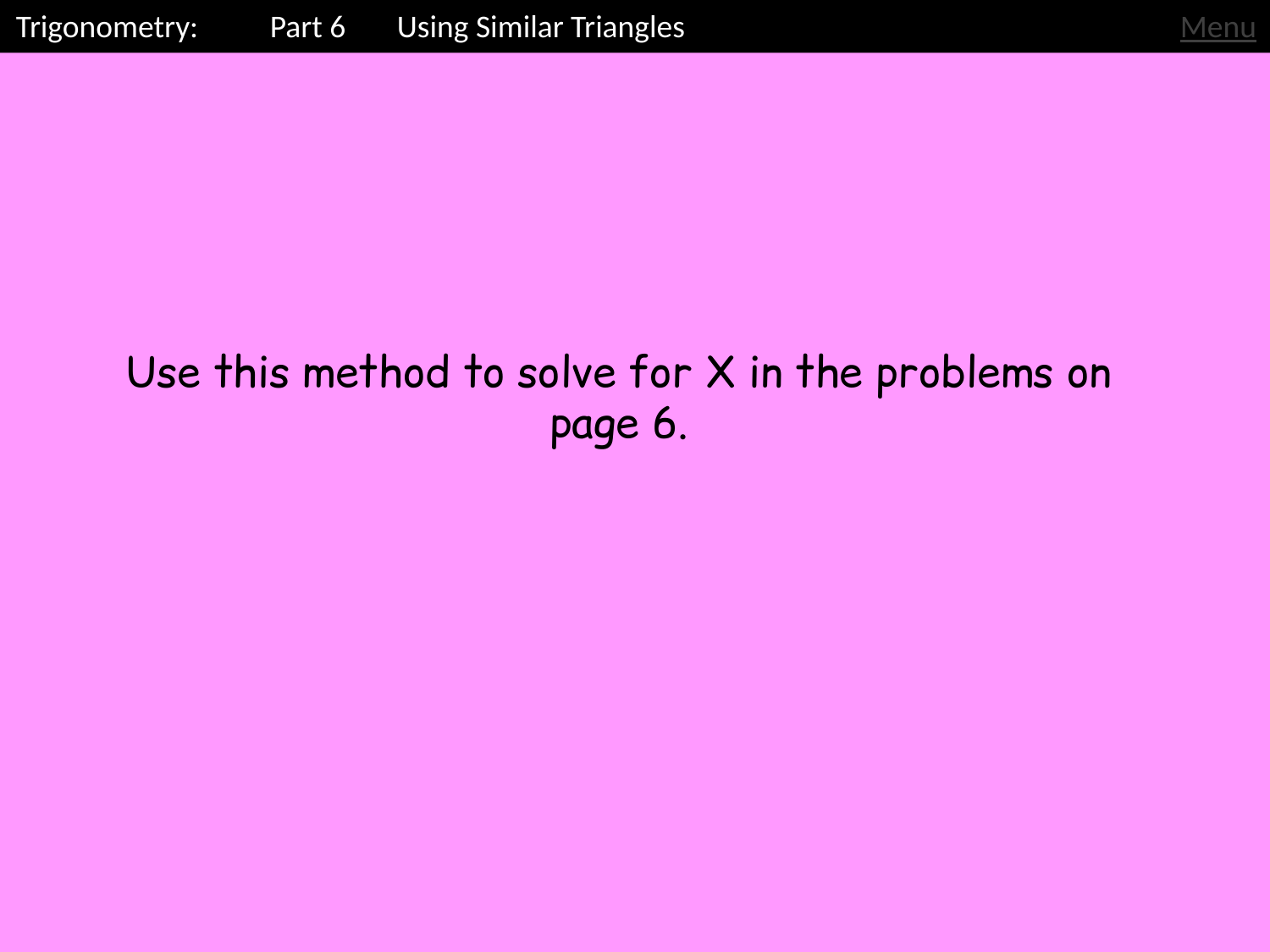

Trigonometry:  	Part 6	Using Similar Triangles
Menu
Use this method to solve for X in the problems on page 6.